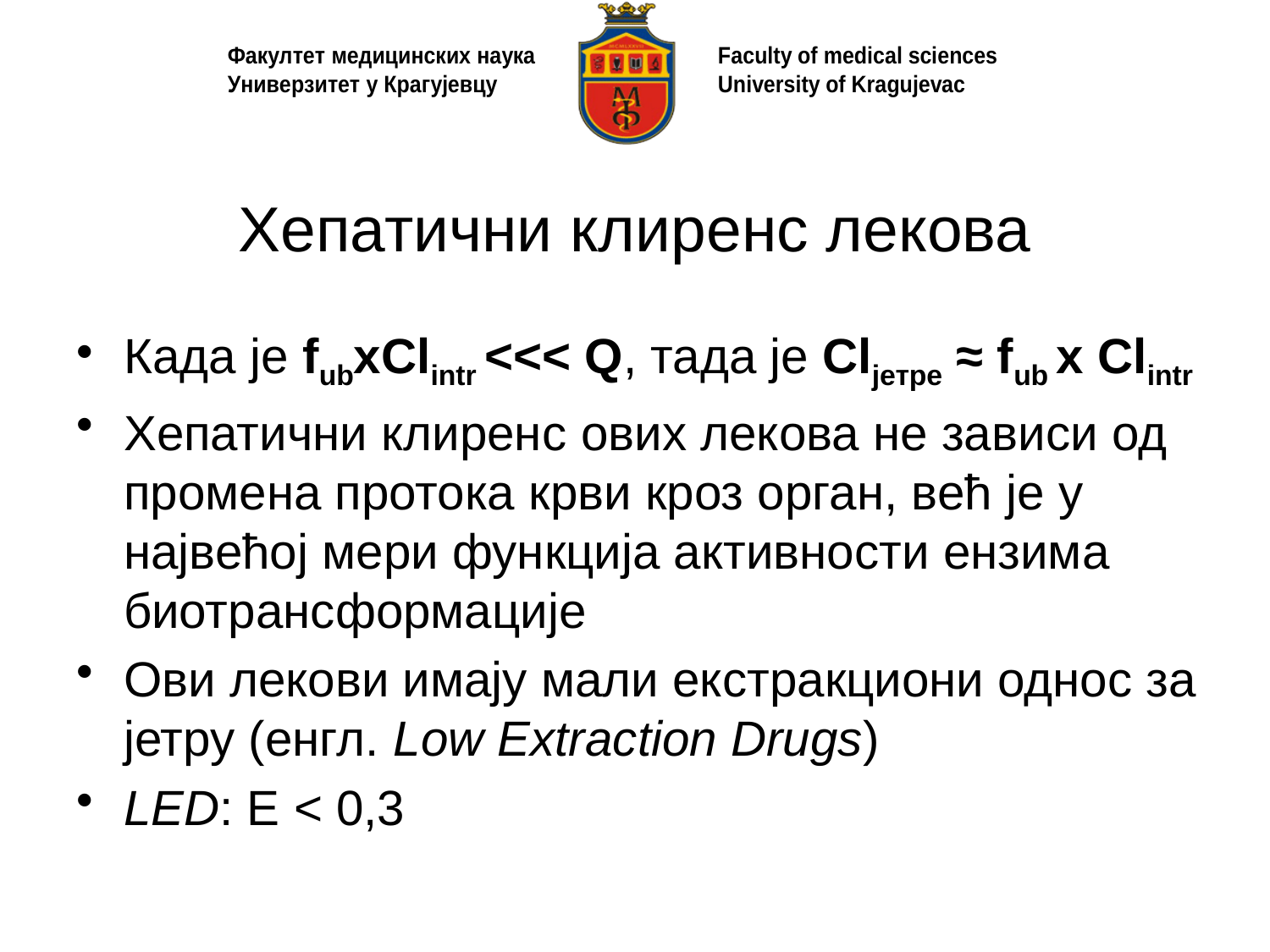

# Хепатични клиренс лекова
Када је fubxClintr <<< Q, тада је Clјетре ≈ fub x Clintr
Хепатични клиренс ових лекова не зависи од промена протока крви кроз орган, већ је у највећој мери функција активности ензима биотрансформације
Ови лекови имају мали екстракциони однос за јетру (енгл. Low Extraction Drugs)
LED: E < 0,3